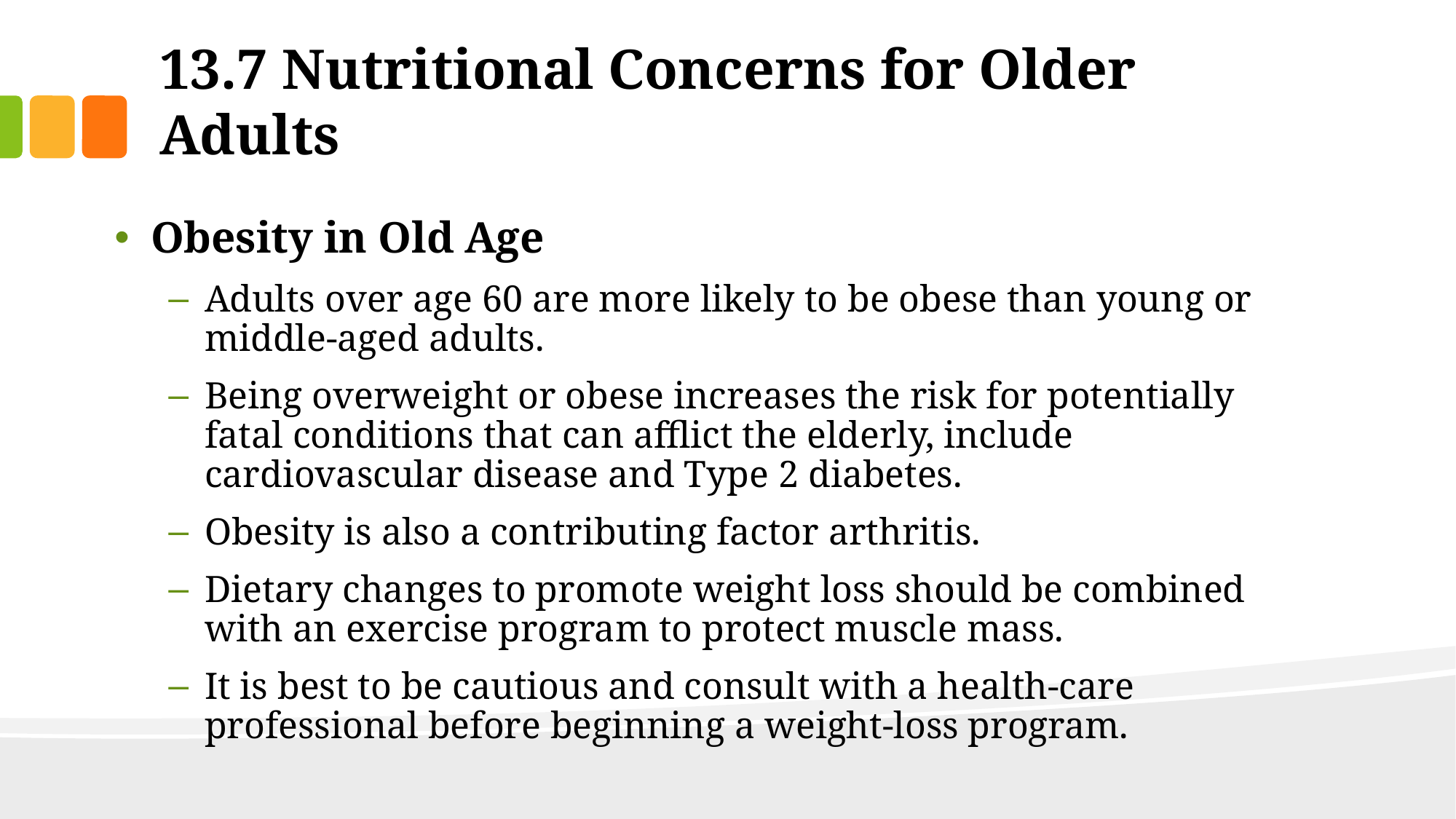

# 13.7 Nutritional Concerns for Older Adults
Obesity in Old Age
Adults over age 60 are more likely to be obese than young or middle-aged adults.
Being overweight or obese increases the risk for potentially fatal conditions that can afflict the elderly, include cardiovascular disease and Type 2 diabetes.
Obesity is also a contributing factor arthritis.
Dietary changes to promote weight loss should be combined with an exercise program to protect muscle mass.
It is best to be cautious and consult with a health-care professional before beginning a weight-loss program.